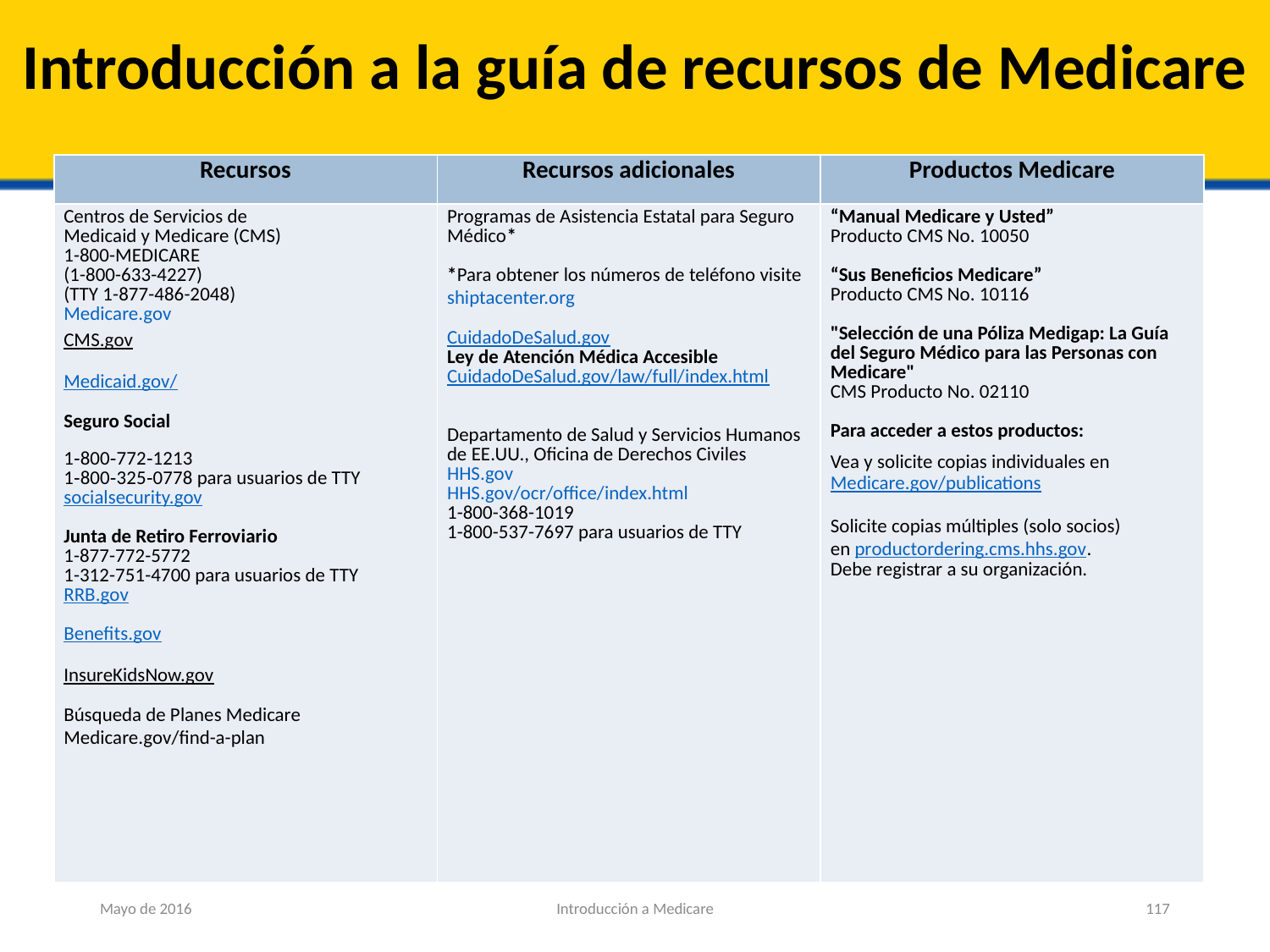

# Introducción a la guía de recursos de Medicare
| Recursos | Recursos adicionales | Productos Medicare |
| --- | --- | --- |
| Centros de Servicios de Medicaid y Medicare (CMS) 1-800-MEDICARE (1-800-633-4227) (TTY 1-877-486-2048) Medicare.gov CMS.gov Medicaid.gov/ Seguro Social 1‑800‑772‑1213 1‑800‑325‑0778 para usuarios de TTY socialsecurity.gov Junta de Retiro Ferroviario 1-877-772-5772 1-312-751-4700 para usuarios de TTY RRB.gov Benefits.gov InsureKidsNow.gov Búsqueda de Planes Medicare Medicare.gov/find-a-plan | Programas de Asistencia Estatal para Seguro Médico\* \*Para obtener los números de teléfono visite shiptacenter.org CuidadoDeSalud.gov Ley de Atención Médica Accesible CuidadoDeSalud.gov/law/full/index.html Departamento de Salud y Servicios Humanos de EE.UU., Oficina de Derechos Civiles HHS.gov HHS.gov/ocr/office/index.html 1-800-368-1019 1-800-537-7697 para usuarios de TTY | “Manual Medicare y Usted” Producto CMS No. 10050 “Sus Beneficios Medicare” Producto CMS No. 10116 "Selección de una Póliza Medigap: La Guía del Seguro Médico para las Personas con Medicare" CMS Producto No. 02110 Para acceder a estos productos: Vea y solicite copias individuales en Medicare.gov/publications Solicite copias múltiples (solo socios) en productordering.cms.hhs.gov. Debe registrar a su organización. |
Mayo de 2016
Introducción a Medicare
117